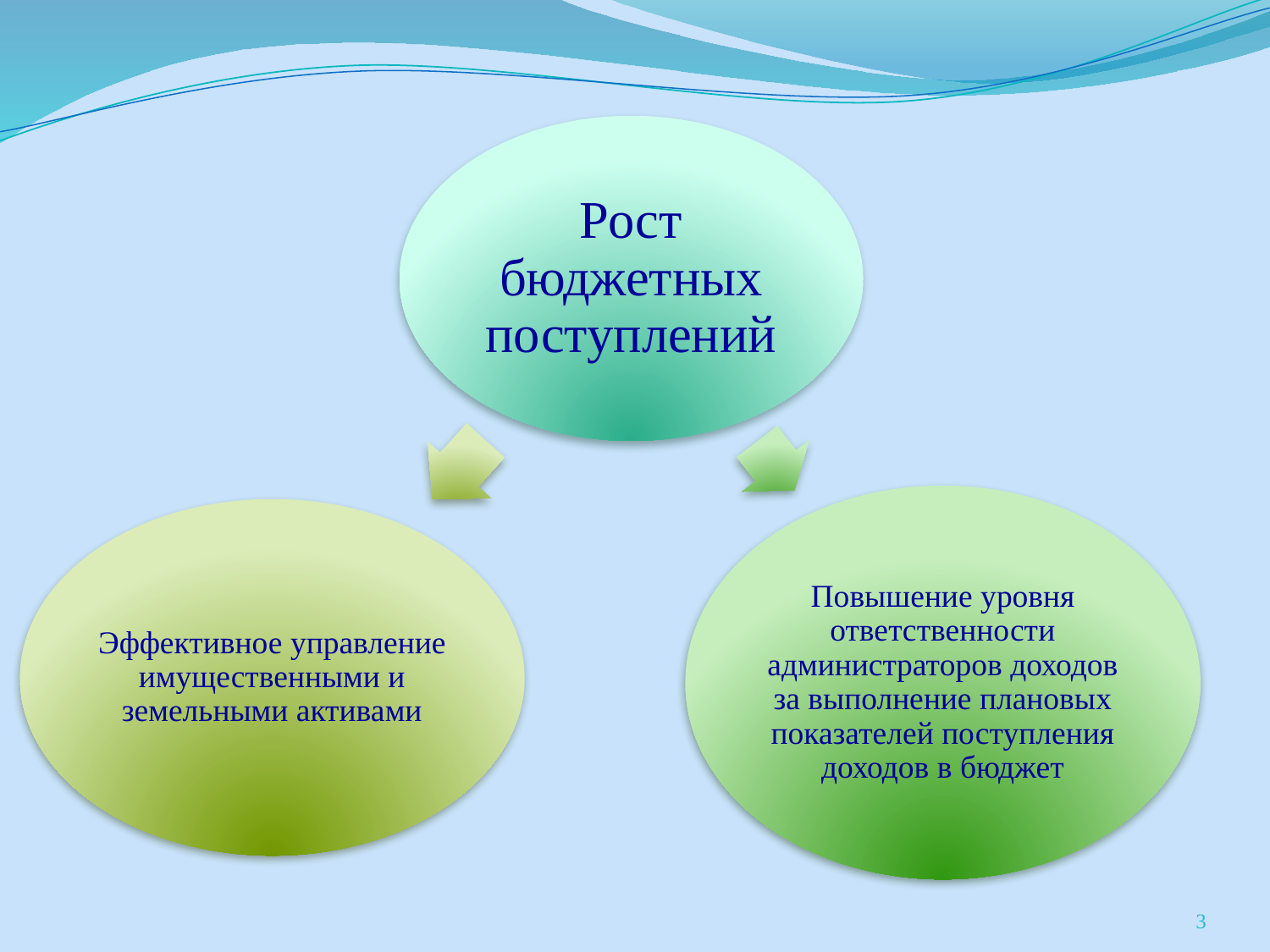

Рост бюджетных поступлений

Повышение уровня ответственности администраторов доходов за выполнение плановых показателей поступления доходов в бюджет

Эффективное управление имущественными и земельными активами
3